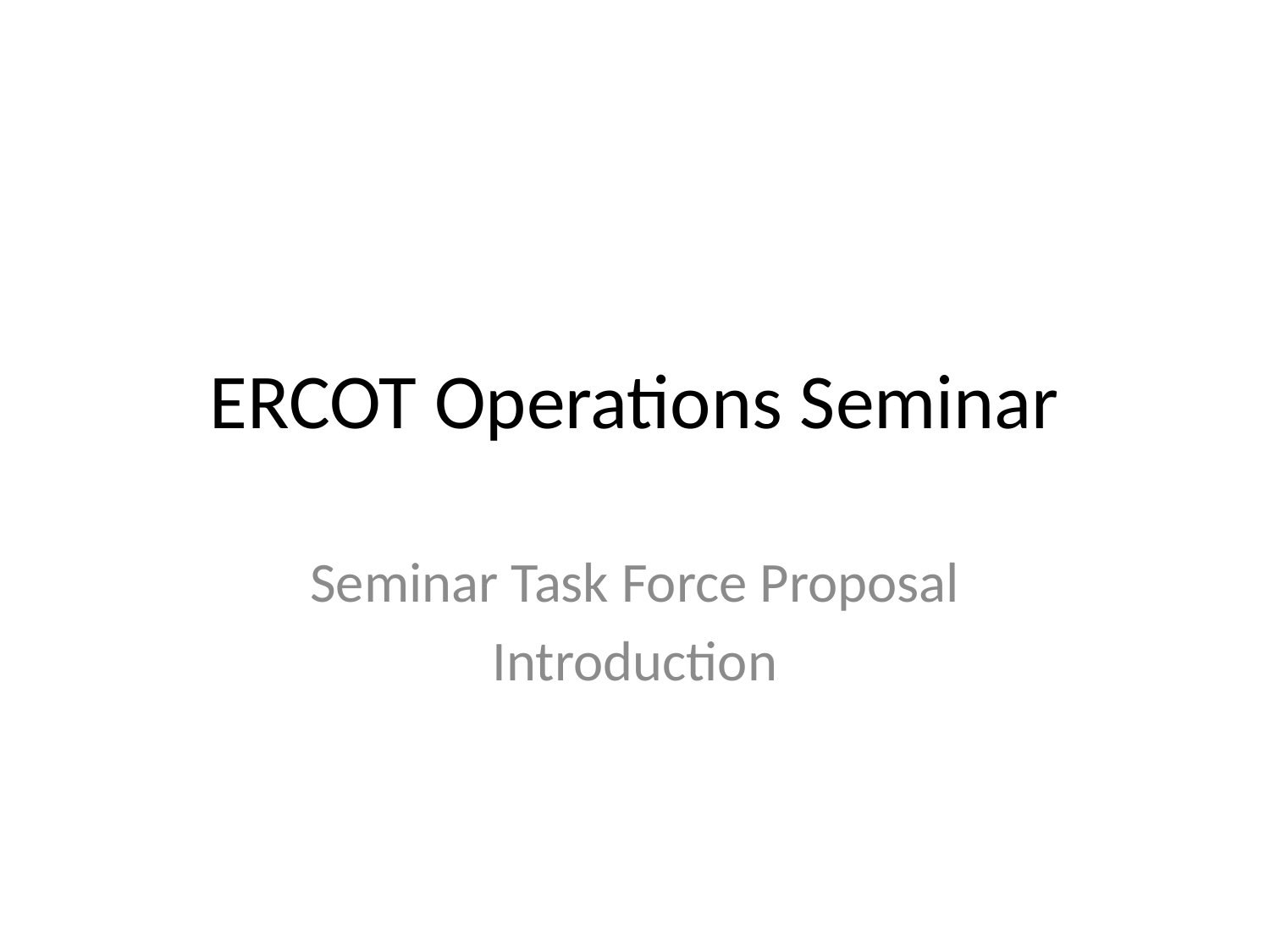

# ERCOT Operations Seminar
Seminar Task Force Proposal
Introduction